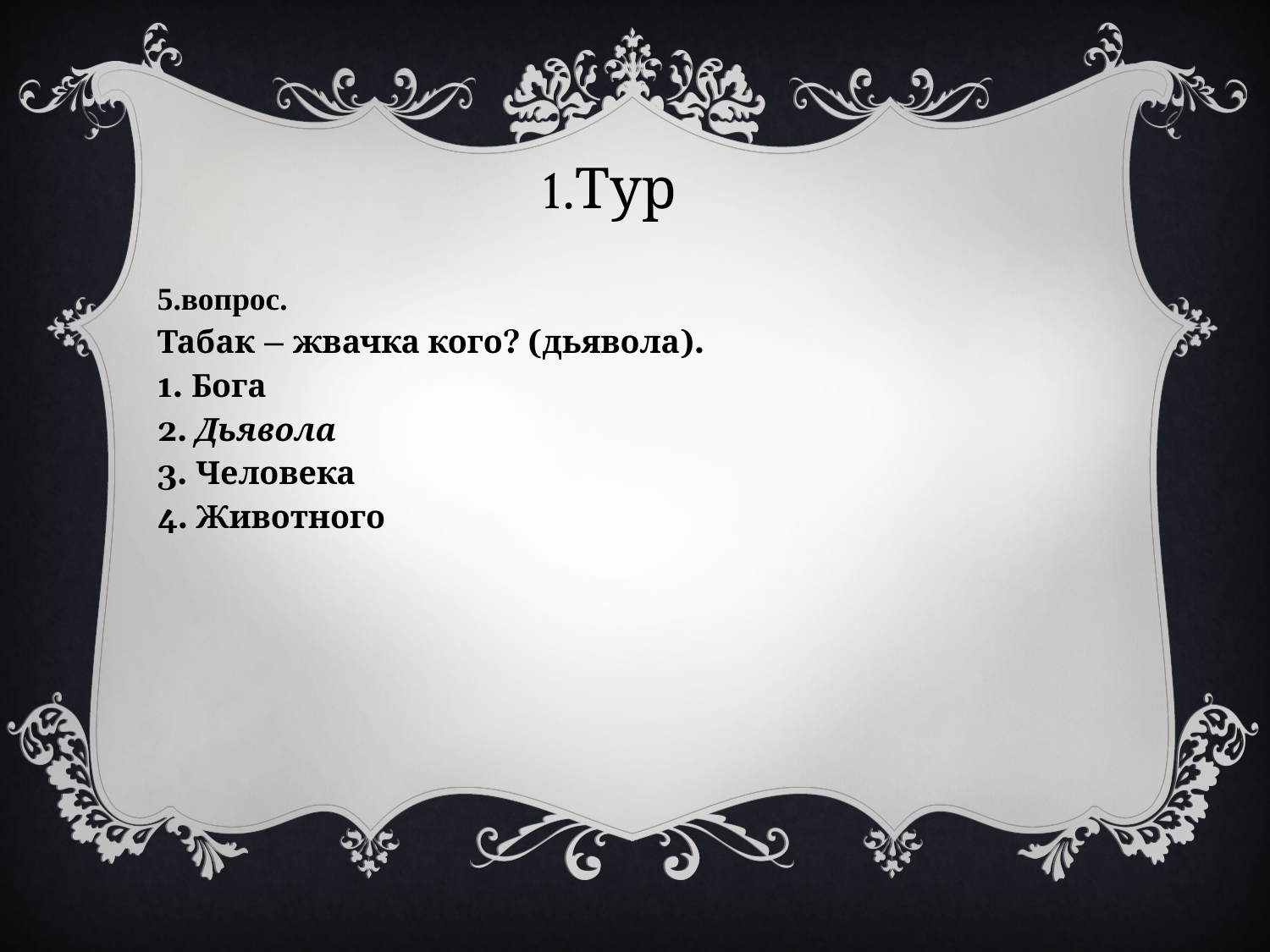

1.Тур
5.вопрос.
Табак – жвачка кого? (дьявола).
1. Бога
2. Дьявола
3. Человека
4. Животного